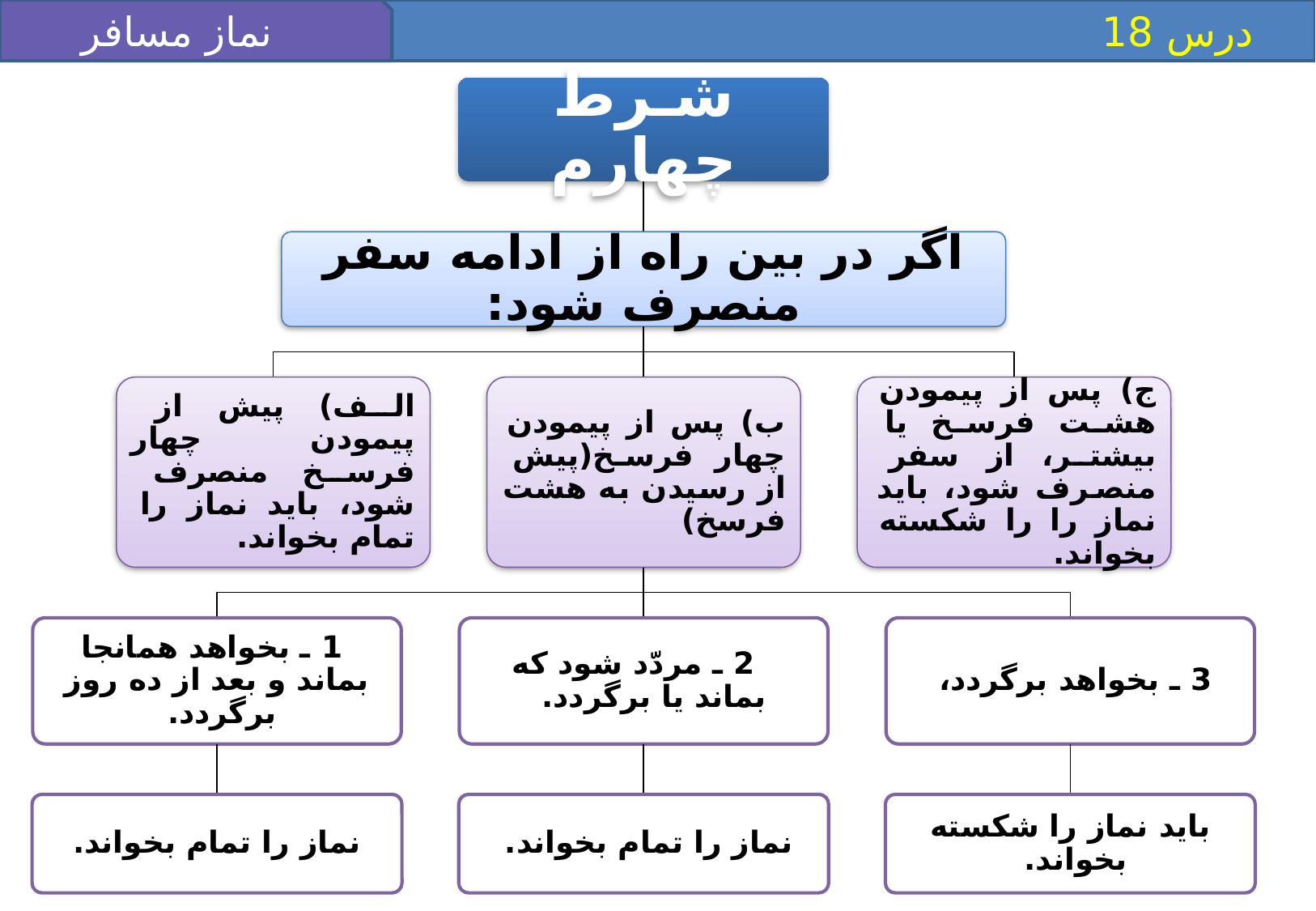

نماز مسافر (1)
 درس 18
شـرط چهارم

اگر در بين راه از ادامه سفر منصرف شود:

الف) پيش از پيمودن چهار فرسخ منصرف شود، بايد نماز را تمام بخواند.
ب) پس از پيمودن چهار فرسخ(پيش از رسيدن به هشت فرسخ)
ج) پس از پيمودن هشت فرسخ يا بيشتر، از سفر منصرف شود، بايد نماز را را شكسته بخواند.

 1 ـ بخواهد همانجا بماند و بعد از ده روز برگردد.
  2 ـ مردّد شود كه بماند يا برگردد.
3 ـ بخواهد برگردد،

نماز را تمام بخواند.
نماز را تمام بخواند.
بايد نماز را شكسته بخواند.